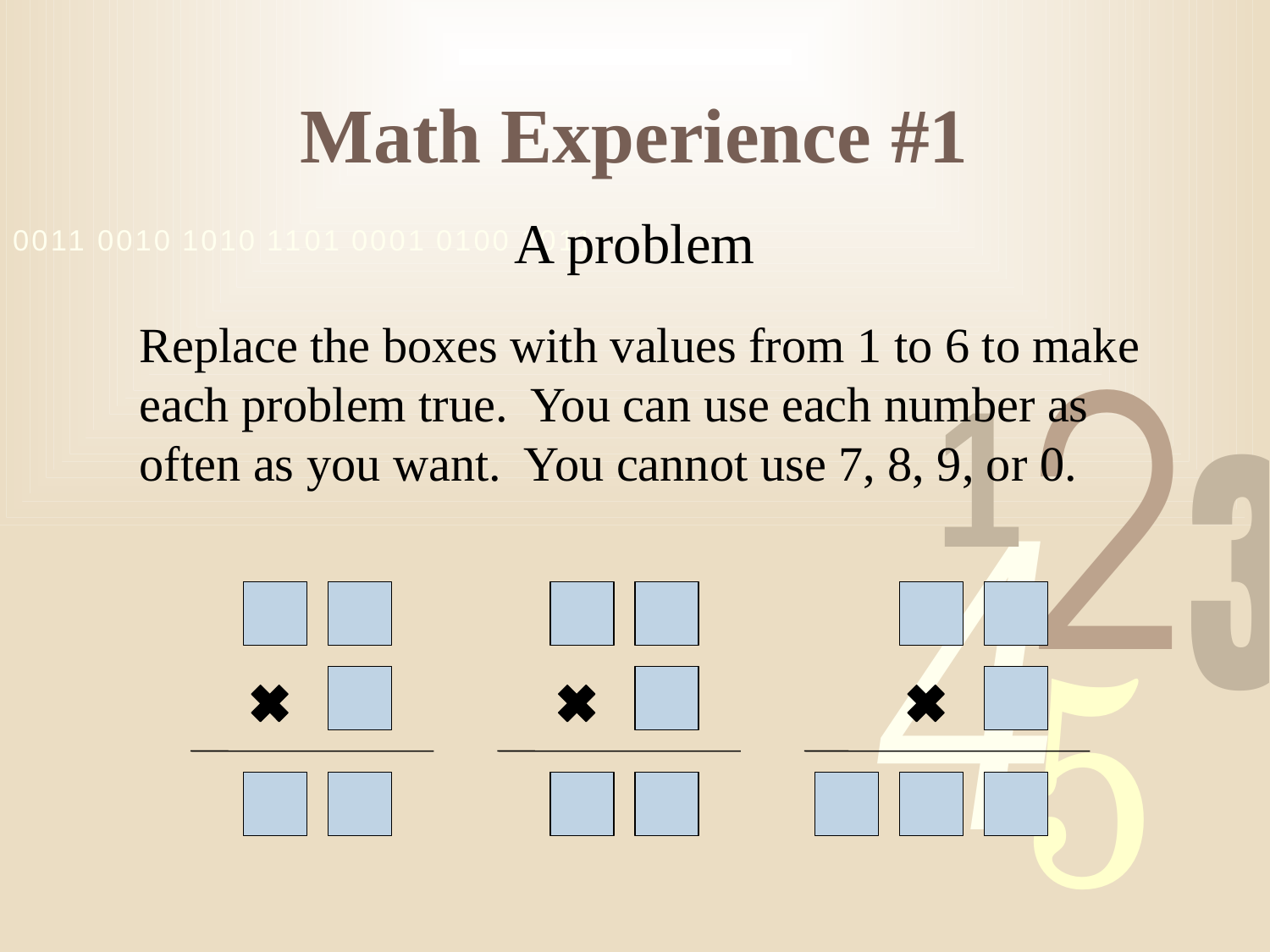

# Math Experience #1
A problem
Replace the boxes with values from 1 to 6 to make each problem true.  You can use each number as often as you want.  You cannot use 7, 8, 9, or 0.